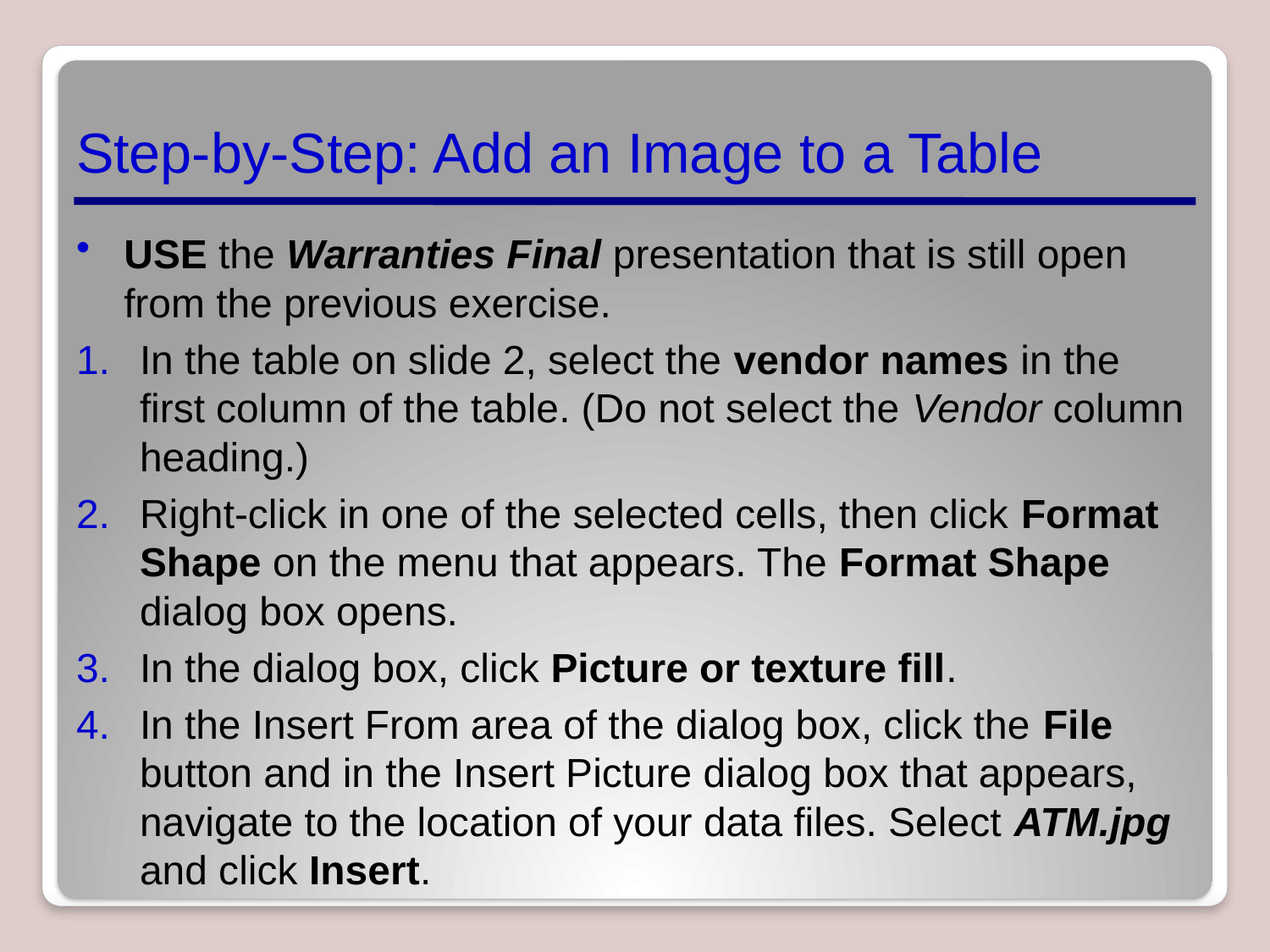

# Step-by-Step: Add an Image to a Table
USE the Warranties Final presentation that is still open from the previous exercise.
In the table on slide 2, select the vendor names in the first column of the table. (Do not select the Vendor column heading.)
Right-click in one of the selected cells, then click Format Shape on the menu that appears. The Format Shape dialog box opens.
In the dialog box, click Picture or texture fill.
In the Insert From area of the dialog box, click the File button and in the Insert Picture dialog box that appears, navigate to the location of your data files. Select ATM.jpg and click Insert.